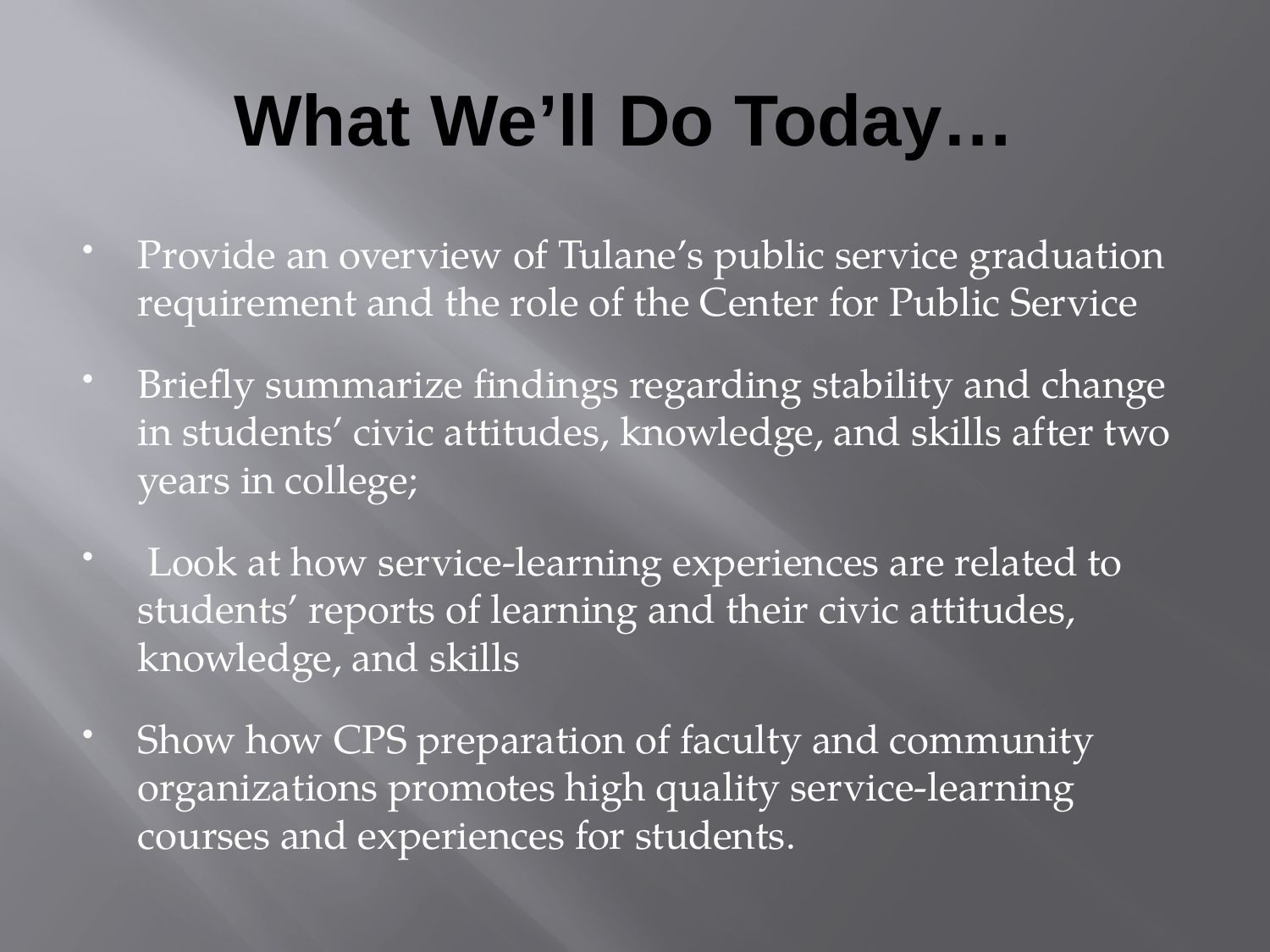

# What We’ll Do Today…
Provide an overview of Tulane’s public service graduation requirement and the role of the Center for Public Service
Briefly summarize findings regarding stability and change in students’ civic attitudes, knowledge, and skills after two years in college;
 Look at how service-learning experiences are related to students’ reports of learning and their civic attitudes, knowledge, and skills
Show how CPS preparation of faculty and community organizations promotes high quality service-learning courses and experiences for students.